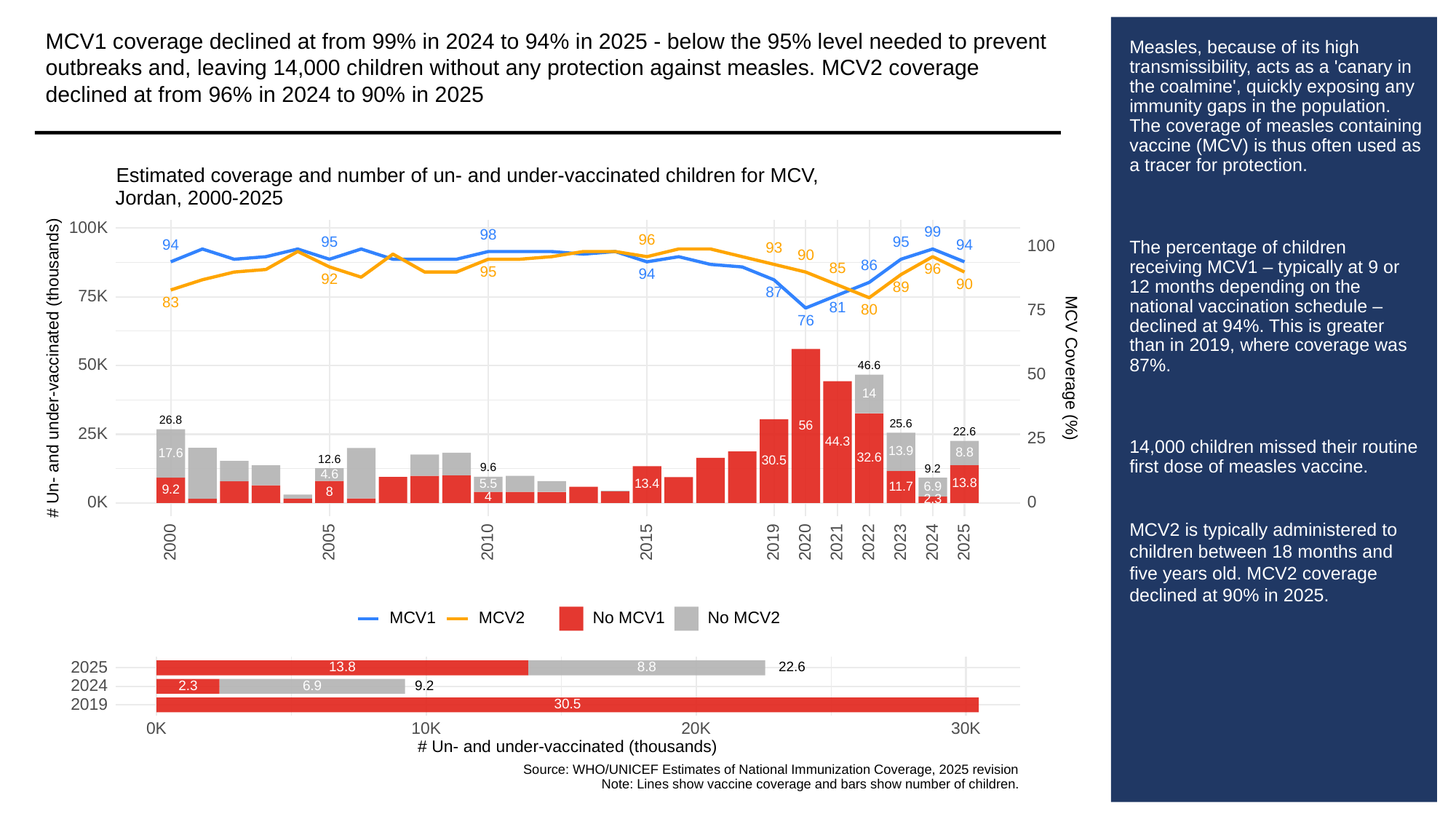

MCV1 coverage declined at from 99% in 2024 to 94% in 2025 - below the 95% level needed to prevent outbreaks and, leaving 14,000 children without any protection against measles. MCV2 coverage declined at from 96% in 2024 to 90% in 2025
# Measles, because of its high transmissibility, acts as a 'canary in the coalmine', quickly exposing any immunity gaps in the population. The coverage of measles containing vaccine (MCV) is thus often used as a tracer for protection.

The percentage of children receiving MCV1 – typically at 9 or 12 months depending on the national vaccination schedule – declined at 94%. This is greater than in 2019, where coverage was 87%.

14,000 children missed their routine first dose of measles vaccine.

MCV2 is typically administered to children between 18 months and five years old. MCV2 coverage declined at 90% in 2025.

Estimated coverage and number of un- and under-vaccinated children for MCV,
Jordan, 2000-2025

100K
99

98
96
95
95
94
94
100
93

90
86

85
96
95
94
92
90
89
87
75K

83
81
75
80
76

50K
# Un- and under-vaccinated (thousands)
MCV Coverage (%)
46.6

50

14

26.8

25.6
56
25K
22.6

25

44.3

13.9

8.8
17.6

32.6

12.6
30.5

9.6
9.2

4.6

13.8
5.5
13.4

6.9
11.7

9.2

8

4

2.3

0K
0

2023
2000
2005
2010
2015
2019
2020
2021
2022
2024
2025

MCV1
MCV2
No MCV1
No MCV2

2025
13.8
8.8
22.6

2024
2.3
6.9
9.2

2019
30.5

30K
0K
10K
20K
# Un- and under-vaccinated (thousands)
Source: WHO/UNICEF Estimates of National Immunization Coverage, 2025 revision
Note: Lines show vaccine coverage and bars show number of children.